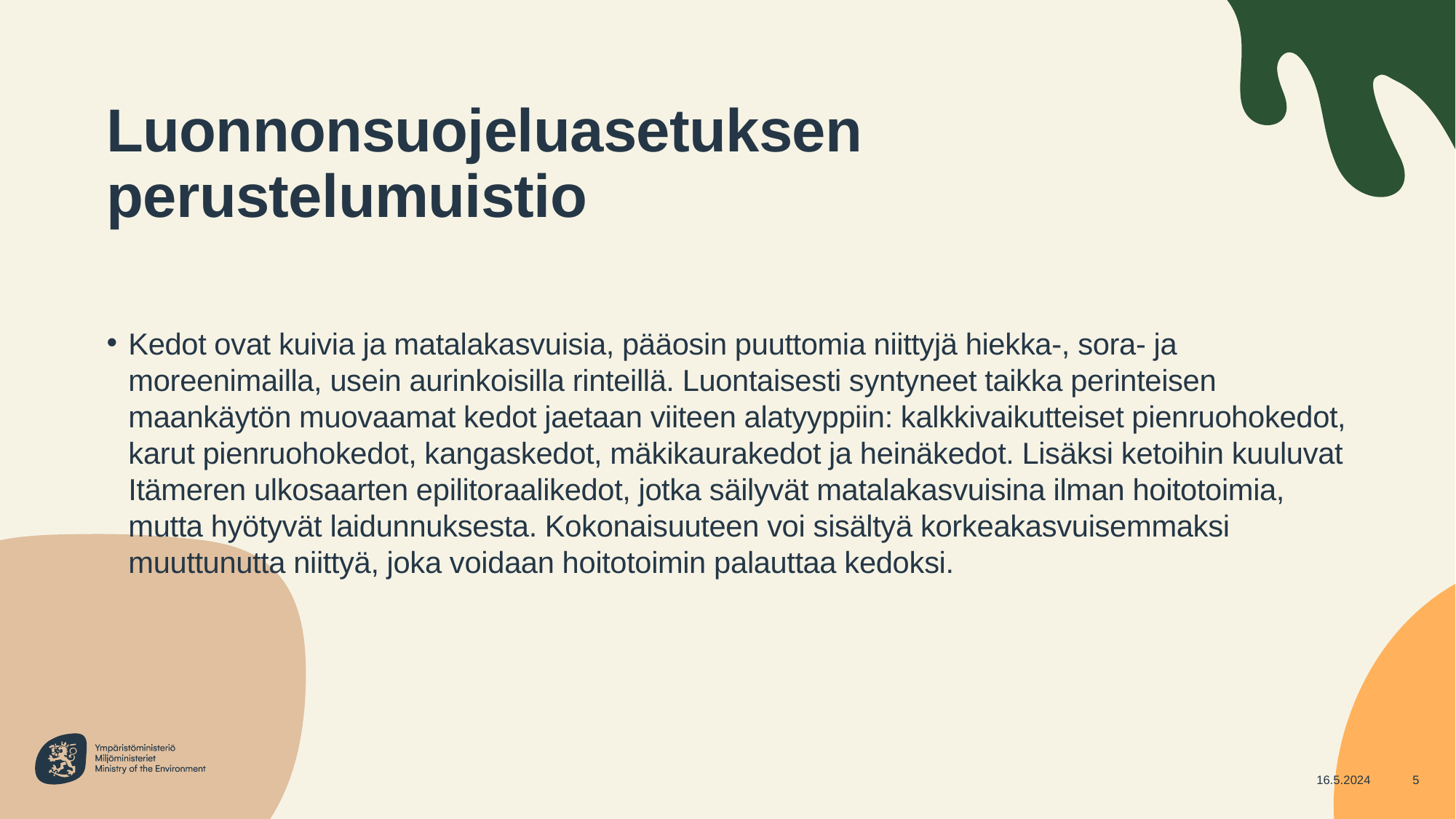

# Luonnonsuojeluasetuksen perustelumuistio

Kedot ovat kuivia ja matalakasvuisia, pääosin puuttomia niittyjä hiekka-, sora- ja moreenimailla, usein aurinkoisilla rinteillä. Luontaisesti syntyneet taikka perinteisen maankäytön muovaamat kedot jaetaan viiteen alatyyppiin: kalkkivaikutteiset pienruohokedot, karut pienruohokedot, kangaskedot, mäkikaurakedot ja heinäkedot. Lisäksi ketoihin kuuluvat Itämeren ulkosaarten epilitoraalikedot, jotka säilyvät matalakasvuisina ilman hoitotoimia, mutta hyötyvät laidunnuksesta. Kokonaisuuteen voi sisältyä korkeakasvuisemmaksi muuttunutta niittyä, joka voidaan hoitotoimin palauttaa kedoksi.
16.5.2024
5